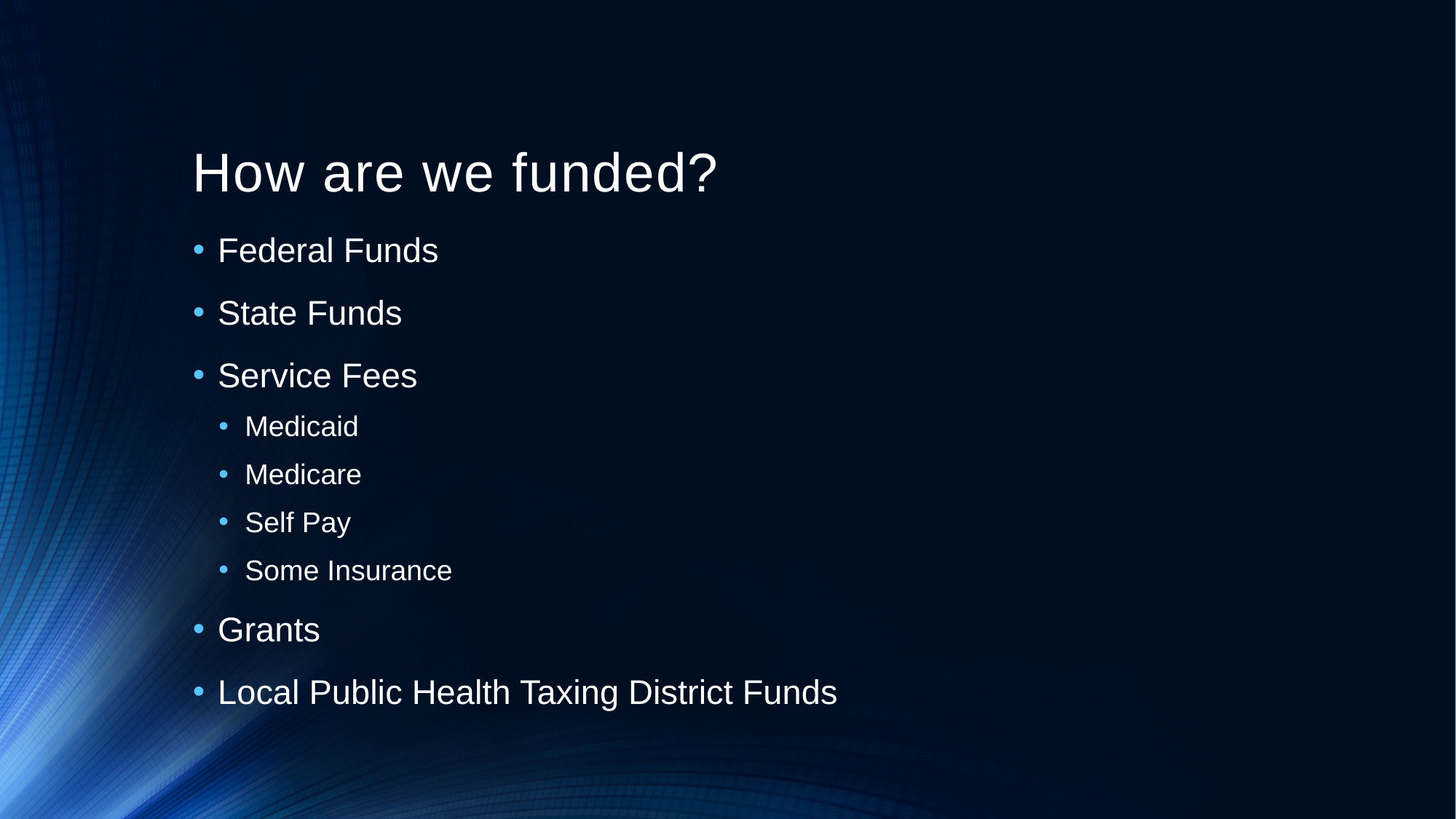

# How are we funded?
Federal Funds
State Funds
Service Fees
Medicaid
Medicare
Self Pay
Some Insurance
Grants
Local Public Health Taxing District Funds